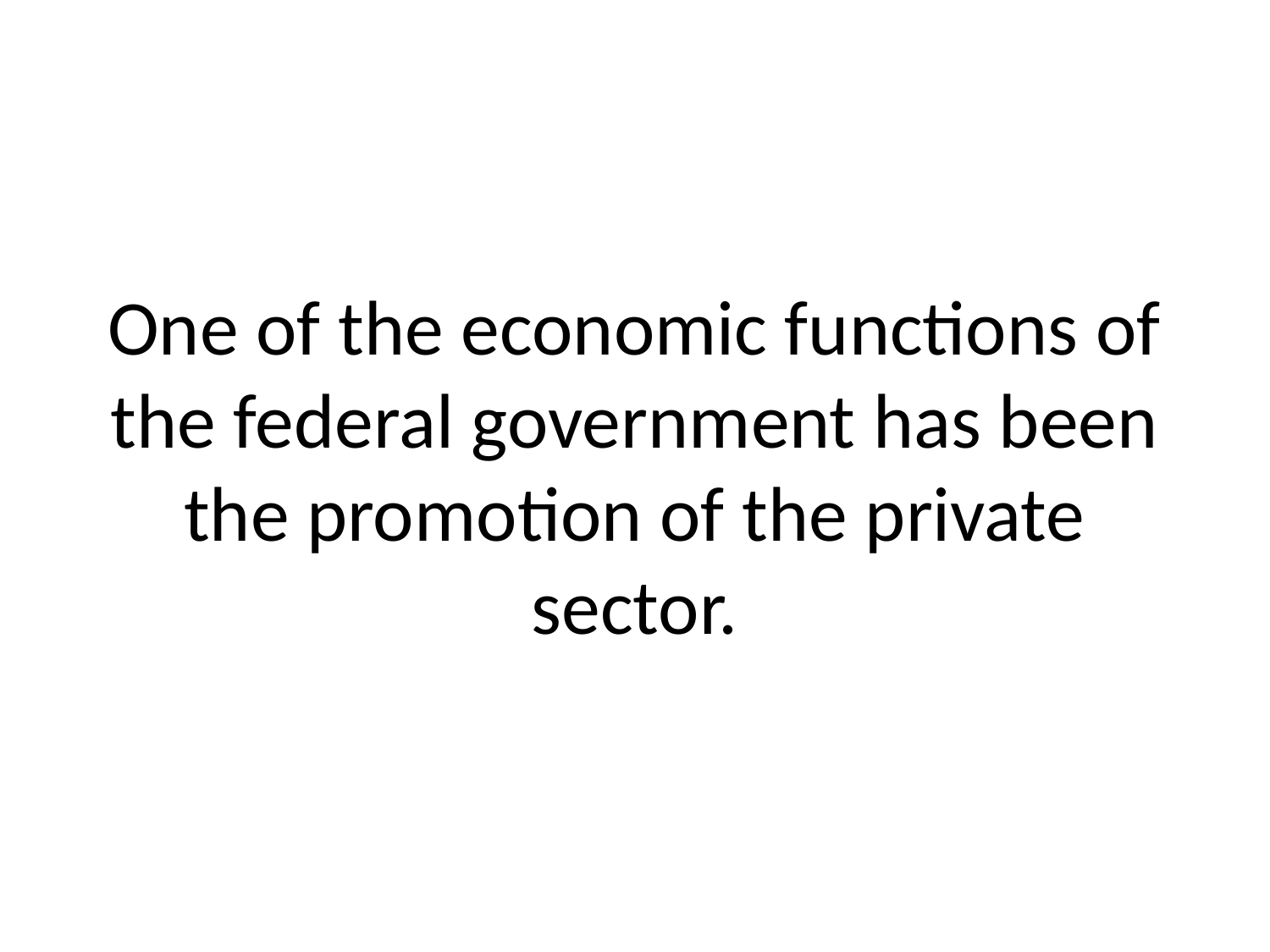

# One of the economic functions of the federal government has been the promotion of the private sector.